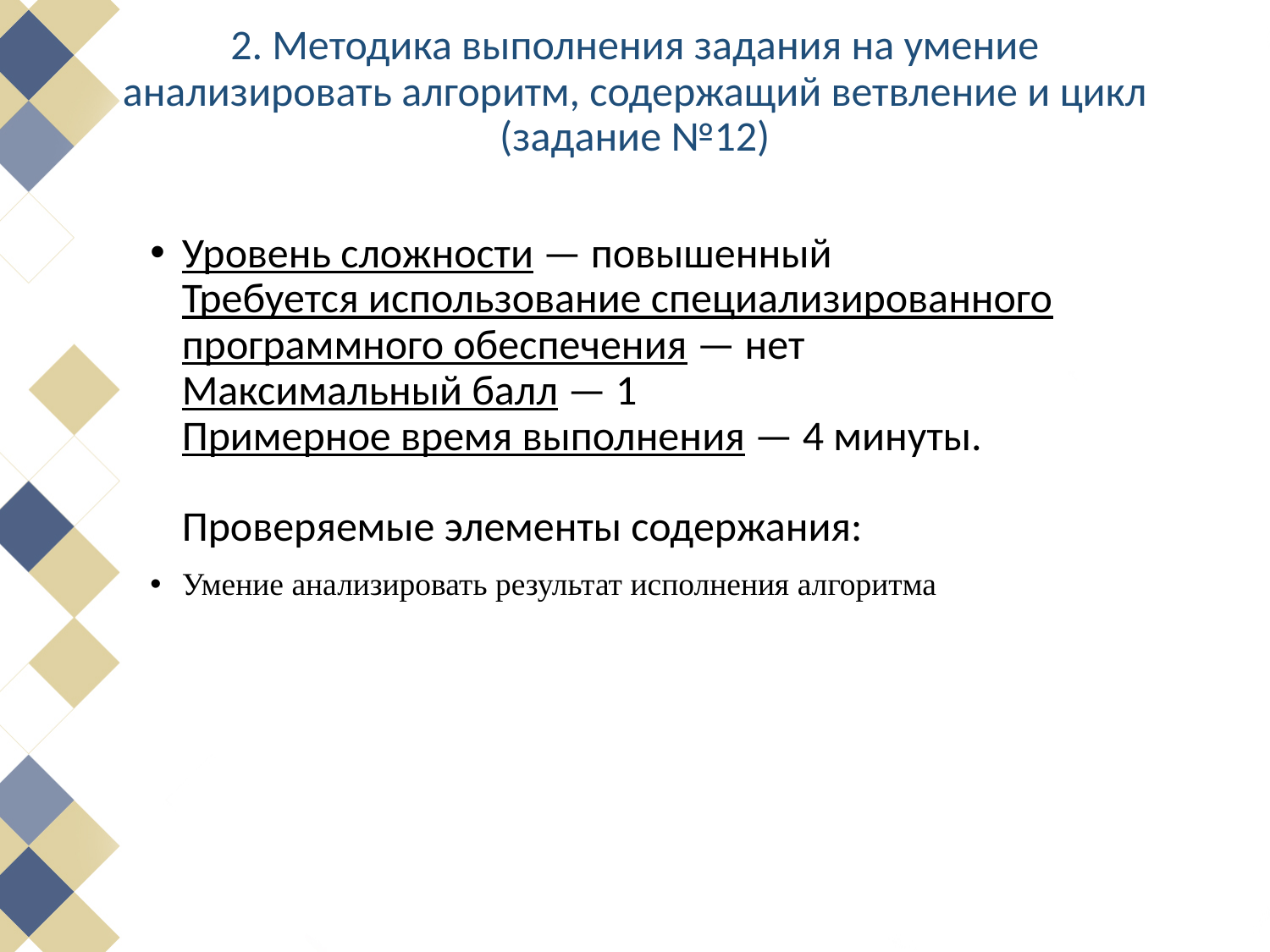

# 2. Методика выполнения задания на умение анализировать алгоритм, содержащий ветвление и цикл (задание №12)

Уровень сложности — повышенный
Требуется использование специализированного программного обеспечения — нет
Максимальный балл — 1
Примерное время выполнения — 4 минуты.
  
Проверяемые элементы содержания:
Умение анализировать результат исполнения алгоритма